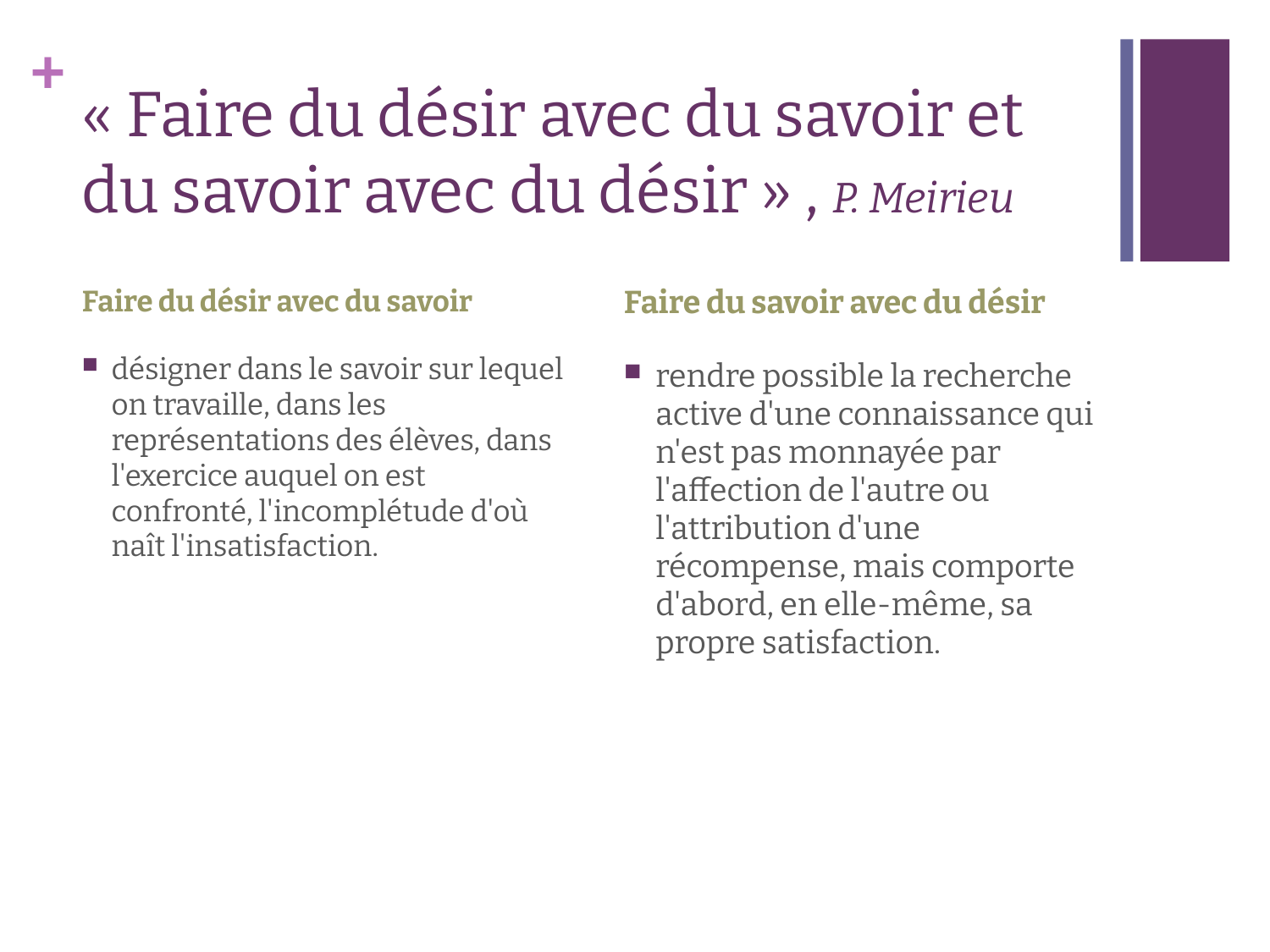

# « Faire du désir avec du savoir et du savoir avec du désir » , P. Meirieu
Faire du désir avec du savoir
désigner dans le savoir sur lequel on travaille, dans les représentations des élèves, dans l'exercice auquel on est confronté, l'incomplétude d'où naît l'insatisfaction.
Faire du savoir avec du désir
rendre possible la recherche active d'une connaissance qui n'est pas monnayée par l'affection de l'autre ou l'attribution d'une récompense, mais comporte d'abord, en elle-même, sa propre satisfaction.